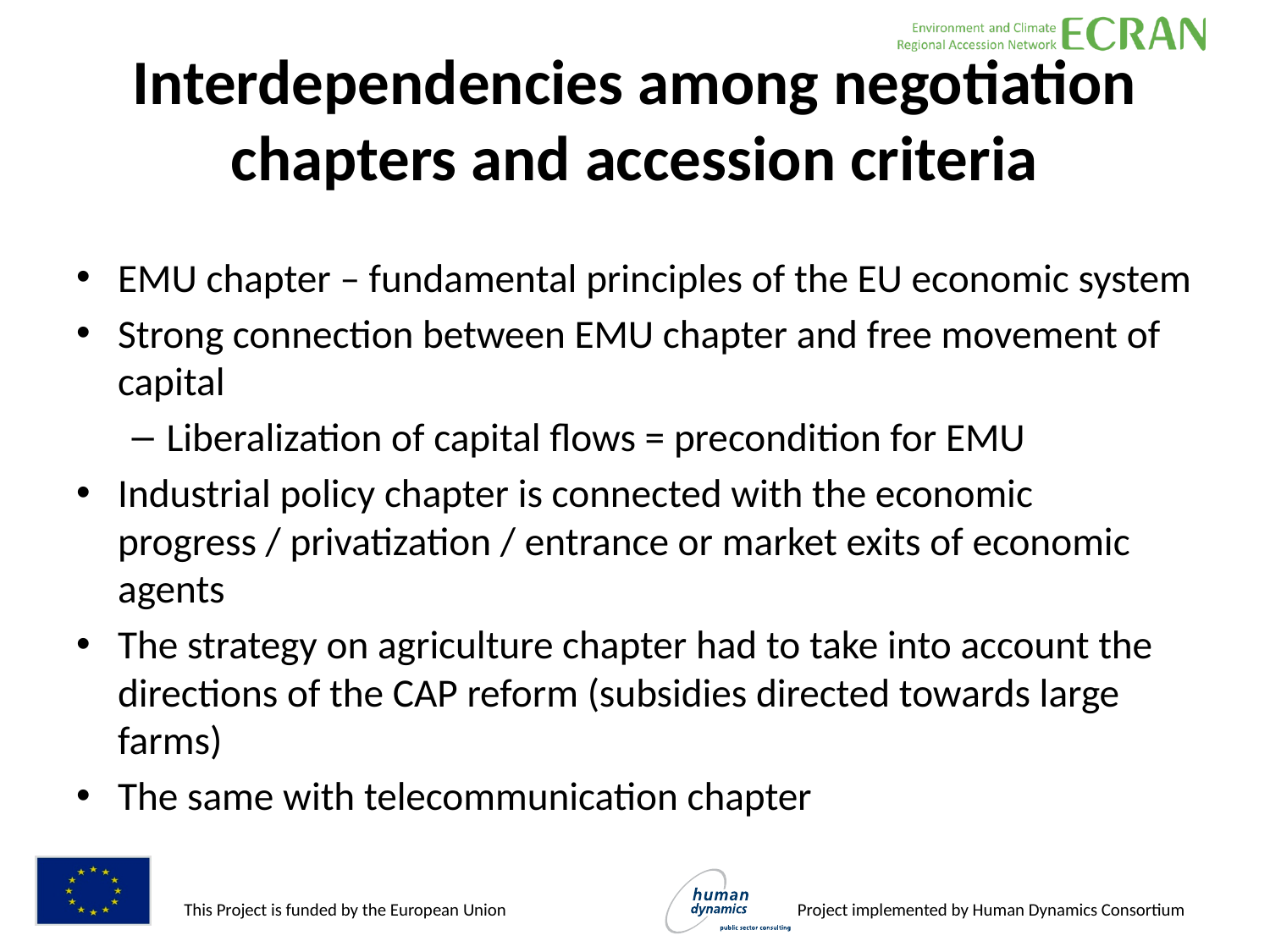

# Interdependencies among negotiation chapters and accession criteria
EMU chapter – fundamental principles of the EU economic system
Strong connection between EMU chapter and free movement of capital
Liberalization of capital flows = precondition for EMU
Industrial policy chapter is connected with the economic progress / privatization / entrance or market exits of economic agents
The strategy on agriculture chapter had to take into account the directions of the CAP reform (subsidies directed towards large farms)
The same with telecommunication chapter